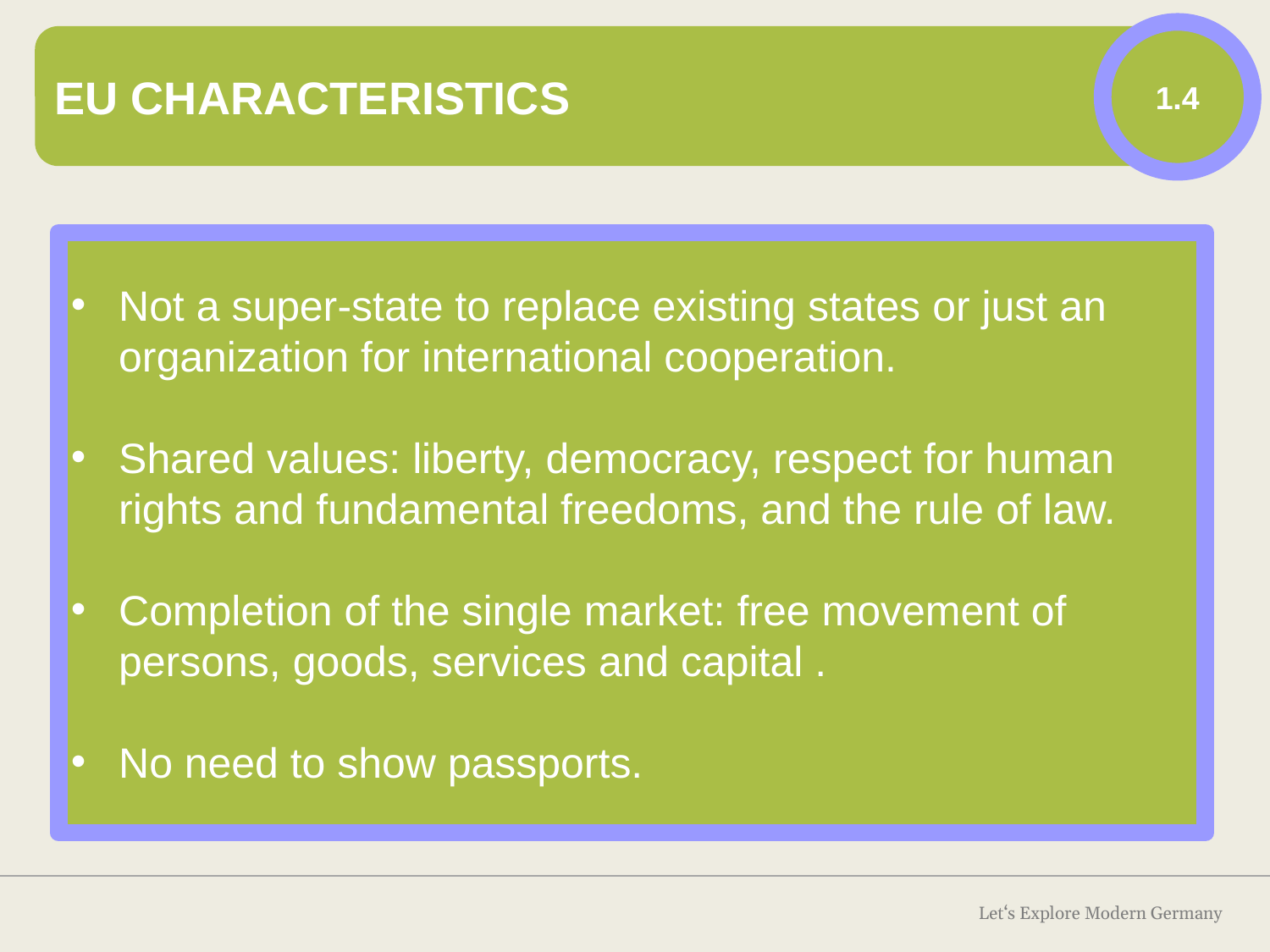

1.4
EU Characteristics

Not a super-state to replace existing states or just an organization for international cooperation.

Shared values: liberty, democracy, respect for human rights and fundamental freedoms, and the rule of law.

Completion of the single market: free movement of persons, goods, services and capital .

No need to show passports.

Let‘s Explore Modern Germany